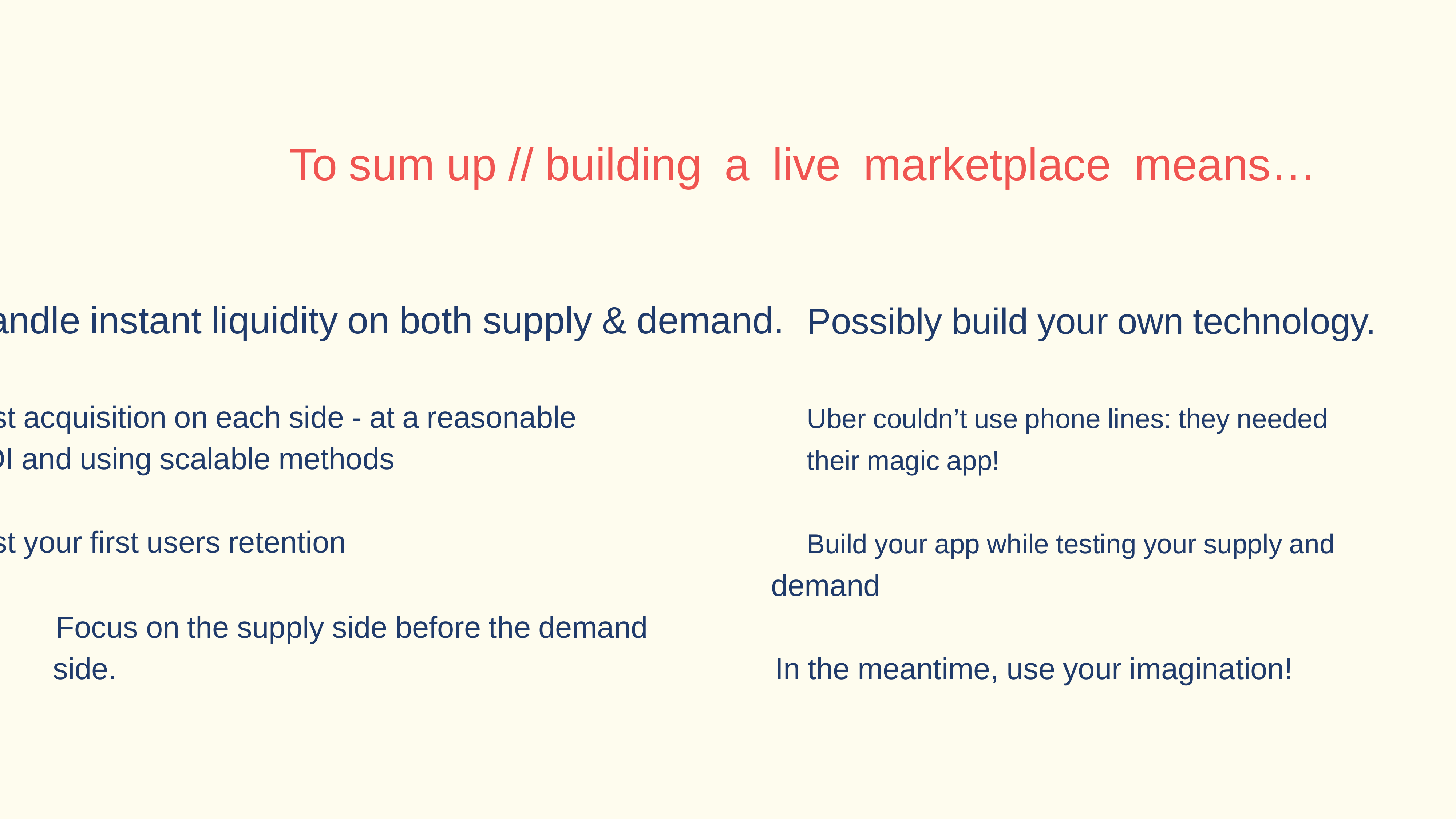

To sum up // building  a  live  marketplace  means…
Handle instant liquidity on both supply & demand.

Test acquisition on each side - at a reasonable
ROI and using scalable methods

Test your ﬁrst users retention
Possibly build your own technology.

Uber couldn’t use phone lines: they needed
their magic app!

Build your app while testing your supply and
	demand
Focus on the supply side before the demand
side.
In the meantime, use your imagination!